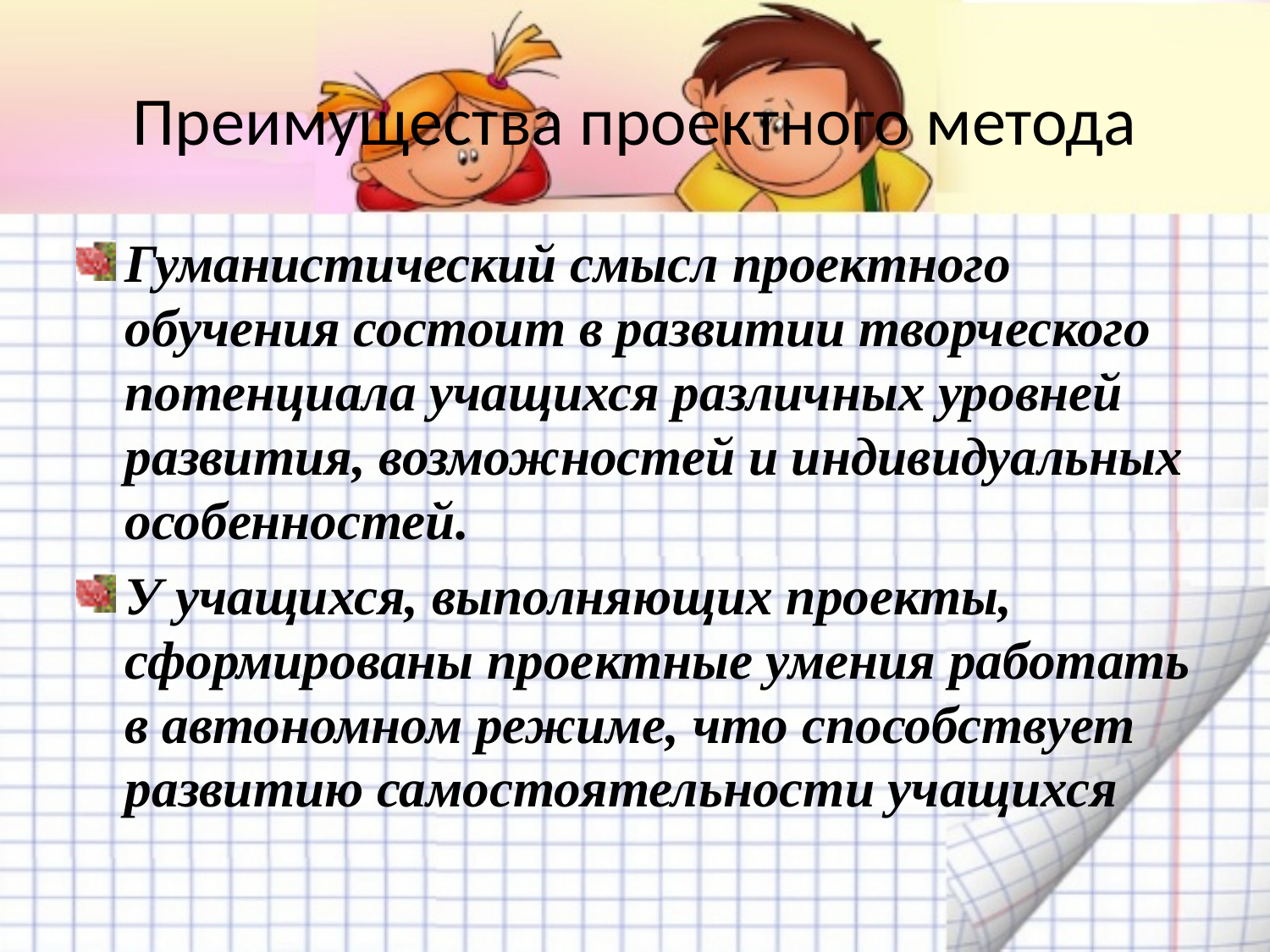

# Преимущества проектного метода
Гуманистический смысл проектного обучения состоит в развитии творческого потенциала учащихся различных уровней развития, возможностей и индивидуальных особенностей.
У учащихся, выполняющих проекты, сформированы проектные умения работать в автономном режиме, что способствует развитию самостоятельности учащихся